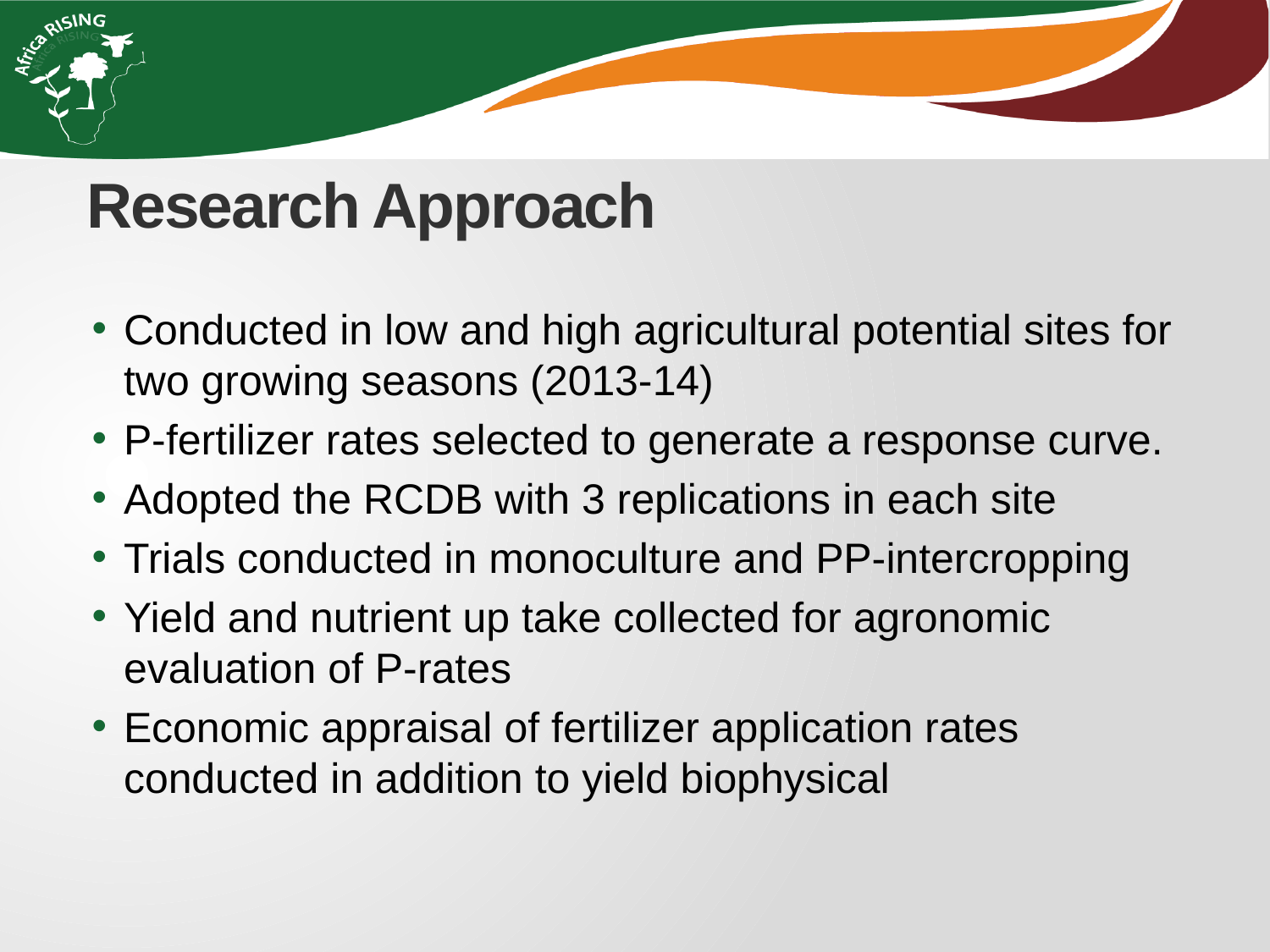

# Research Approach
Conducted in low and high agricultural potential sites for two growing seasons (2013-14)
P-fertilizer rates selected to generate a response curve.
Adopted the RCDB with 3 replications in each site
Trials conducted in monoculture and PP-intercropping
Yield and nutrient up take collected for agronomic evaluation of P-rates
Economic appraisal of fertilizer application rates conducted in addition to yield biophysical